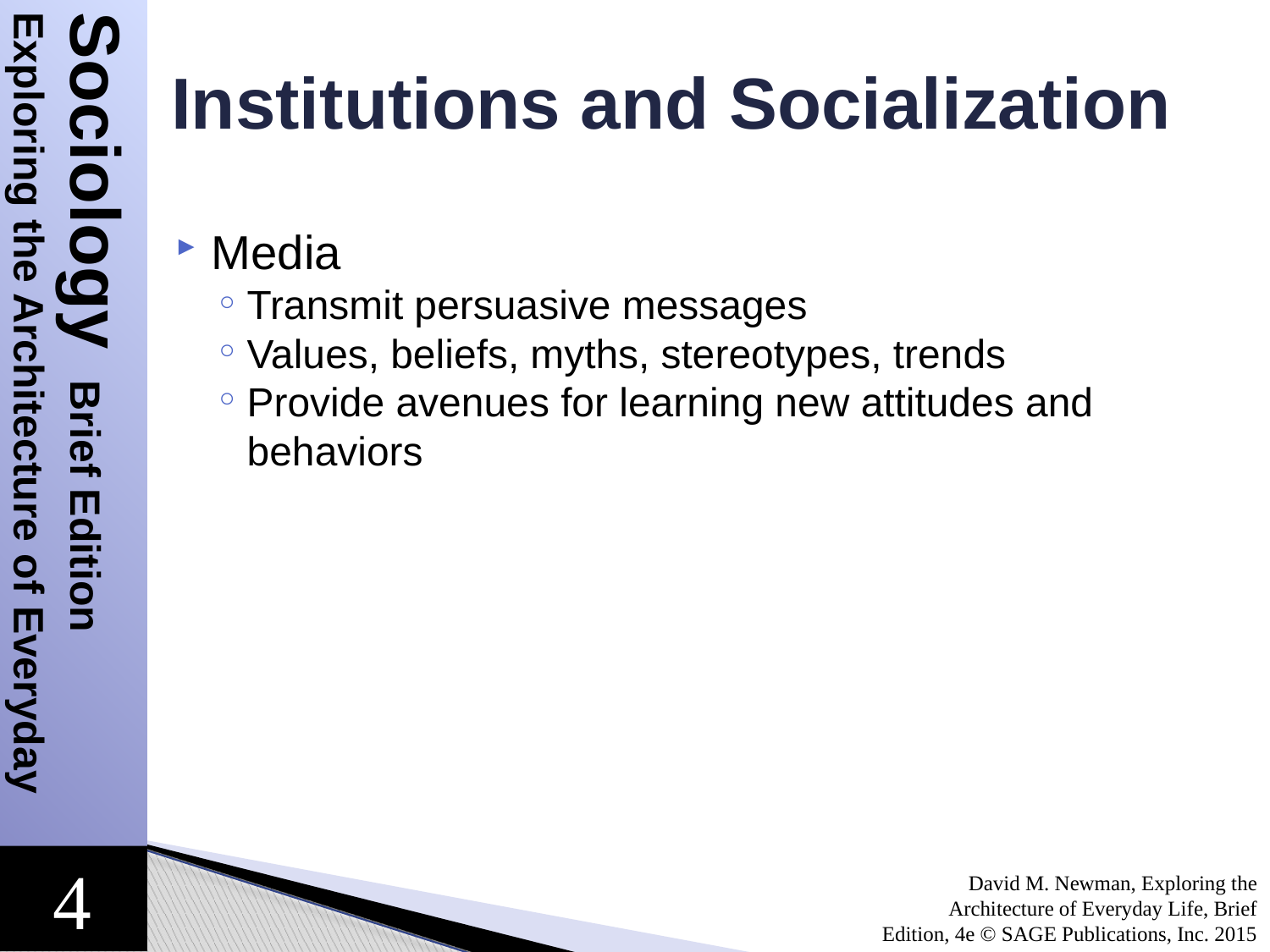

# Institutions and Socialization

Media
Transmit persuasive messages
Values, beliefs, myths, stereotypes, trends
Provide avenues for learning new attitudes and behaviors

David M. Newman, Exploring the Architecture of Everyday Life, Brief Edition, 4e © SAGE Publications, Inc. 2015